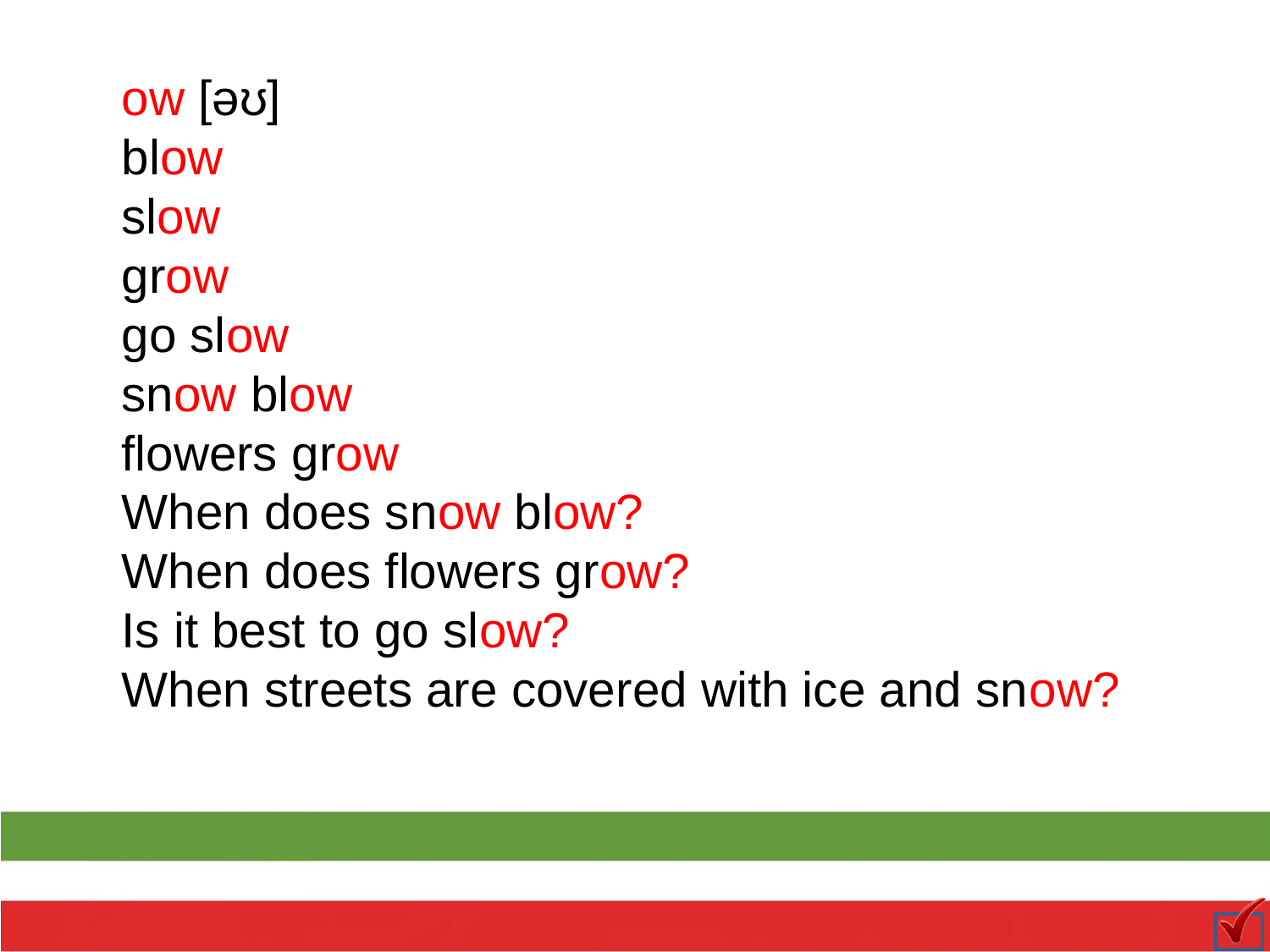

ow [əʊ]
blow
slow
grow
go slow
snow blow
flowers grow
When does snow blow?
When does flowers grow?
Is it best to go slow?
When streets are covered with ice and snow?